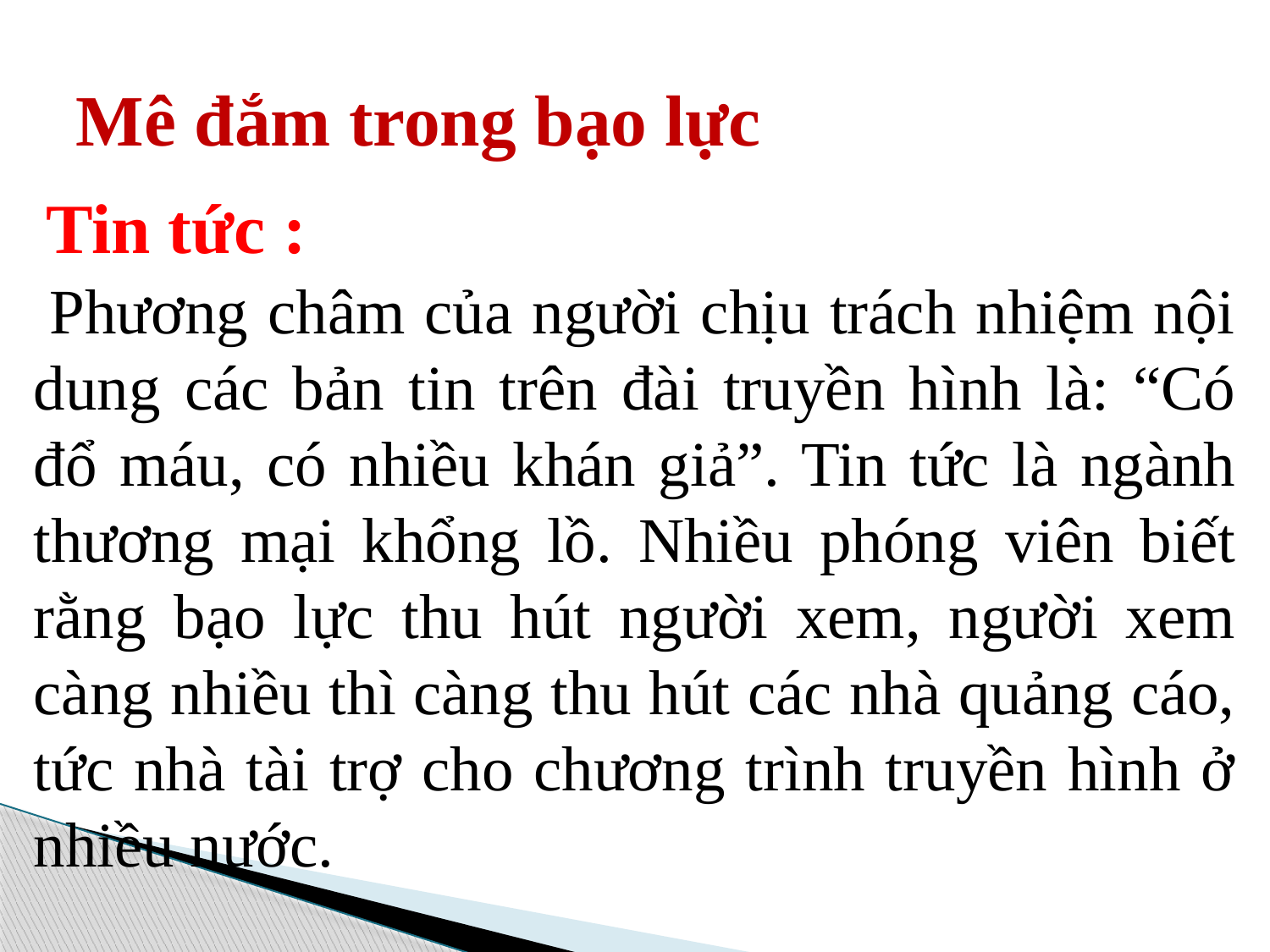

# Mê đắm trong bạo lực
  Tin tức :
 Phương châm của người chịu trách nhiệm nội dung các bản tin trên đài truyền hình là: “Có đổ máu, có nhiều khán giả”. Tin tức là ngành thương mại khổng lồ. Nhiều phóng viên biết rằng bạo lực thu hút người xem, người xem càng nhiều thì càng thu hút các nhà quảng cáo, tức nhà tài trợ cho chương trình truyền hình ở nhiều nước.